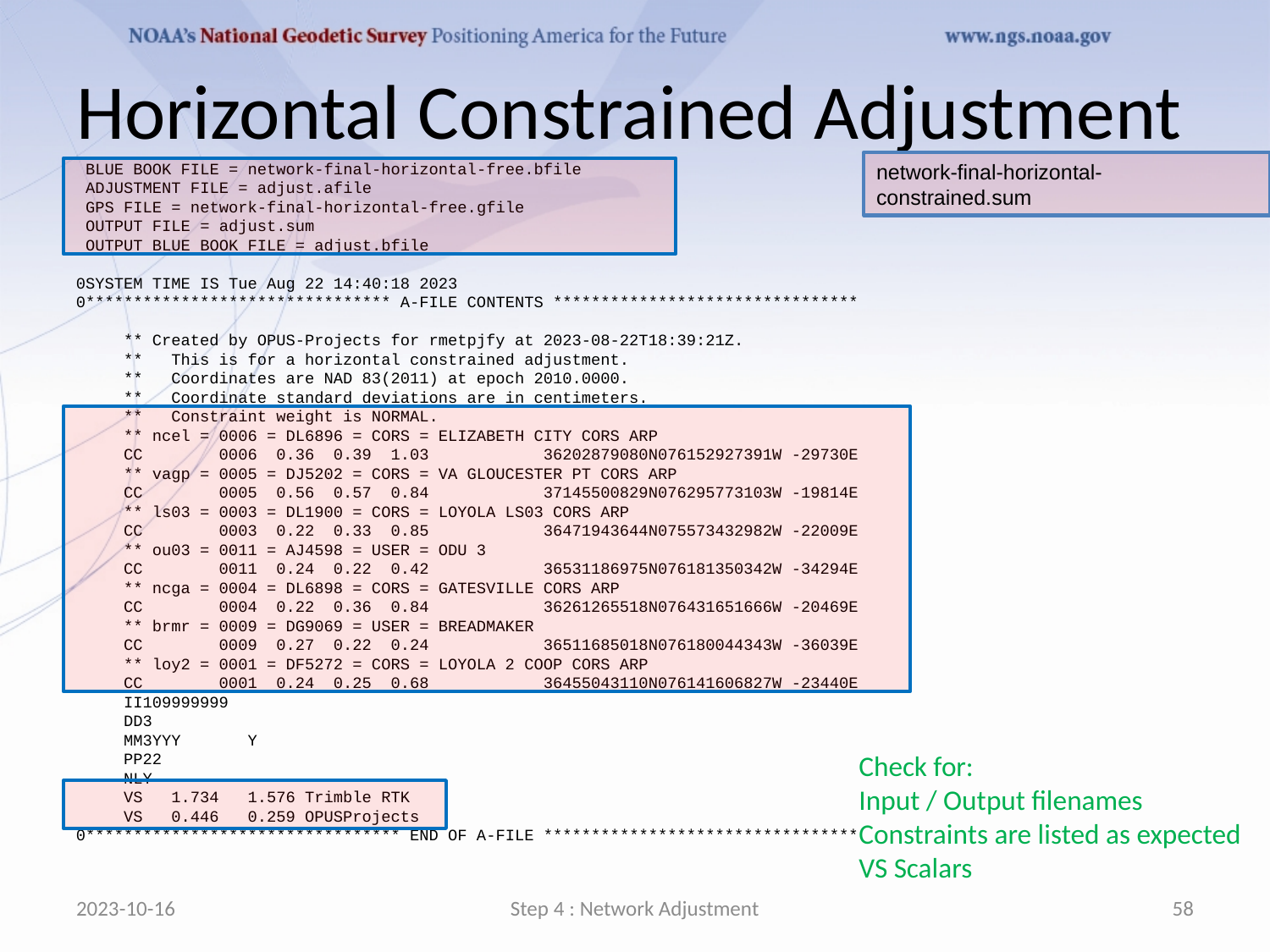

# Horizontal Constrained Adjustment
 BLUE BOOK FILE = network-final-horizontal-free.bfile
 ADJUSTMENT FILE = adjust.afile
 GPS FILE = network-final-horizontal-free.gfile
 OUTPUT FILE = adjust.sum
 OUTPUT BLUE BOOK FILE = adjust.bfile

0SYSTEM TIME IS Tue Aug 22 14:40:18 2023
0******************************** A-FILE CONTENTS ********************************

     ** Created by OPUS-Projects for rmetpjfy at 2023-08-22T18:39:21Z.
     **   This is for a horizontal constrained adjustment.
     **   Coordinates are NAD 83(2011) at epoch 2010.0000.
     **   Coordinate standard deviations are in centimeters.
     **   Constraint weight is NORMAL.
     ** ncel = 0006 = DL6896 = CORS = ELIZABETH CITY CORS ARP
     CC        0006  0.36  0.39  1.03            36202879080N076152927391W -29730E
     ** vagp = 0005 = DJ5202 = CORS = VA GLOUCESTER PT CORS ARP
     CC        0005  0.56  0.57  0.84            37145500829N076295773103W -19814E
     ** ls03 = 0003 = DL1900 = CORS = LOYOLA LS03 CORS ARP
     CC        0003  0.22  0.33  0.85            36471943644N075573432982W -22009E
     ** ou03 = 0011 = AJ4598 = USER = ODU 3
     CC        0011  0.24  0.22  0.42            36531186975N076181350342W -34294E
     ** ncga = 0004 = DL6898 = CORS = GATESVILLE CORS ARP
     CC        0004  0.22  0.36  0.84            36261265518N076431651666W -20469E
     ** brmr = 0009 = DG9069 = USER = BREADMAKER
     CC        0009  0.27  0.22  0.24            36511685018N076180044343W -36039E
     ** loy2 = 0001 = DF5272 = CORS = LOYOLA 2 COOP CORS ARP
     CC        0001  0.24  0.25  0.68            36455043110N076141606827W -23440E
     II109999999
     DD3
     MM3YYY       Y
     PP22
     NLY
     VS   1.734   1.576 Trimble RTK
     VS   0.446   0.259 OPUSProjects
0********************************* END OF A-FILE *********************************
network-final-horizontal-constrained.sum

Check for:
Input / Output filenames
Constraints are listed as expected
VS Scalars

2023-10-16
Step 4 : Network Adjustment
58